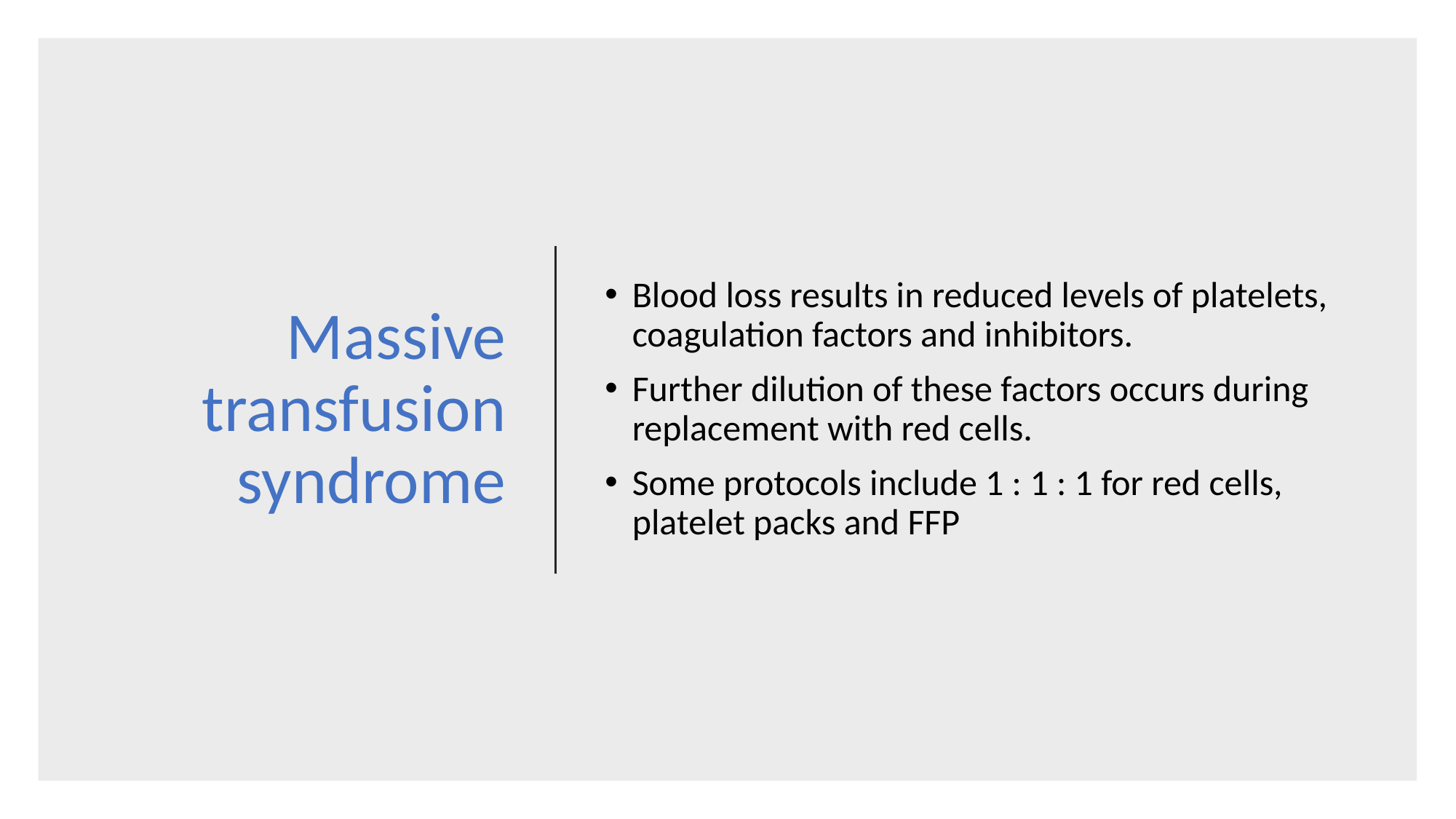

# Massive transfusion syndrome
Blood loss results in reduced levels of platelets, coagulation factors and inhibitors.
Further dilution of these factors occurs during replacement with red cells.
Some protocols include 1 : 1 : 1 for red cells, platelet packs and FFP